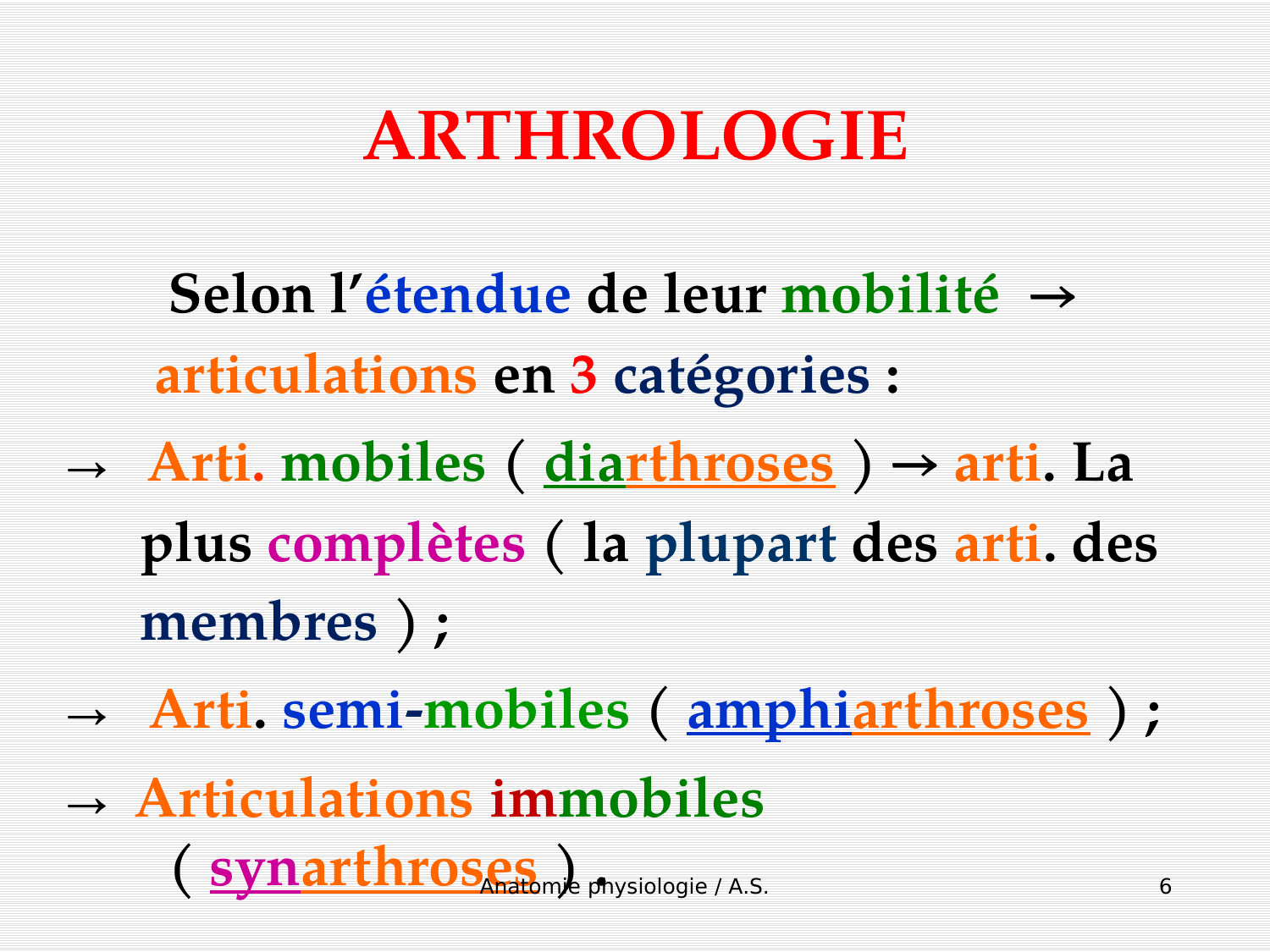

# ARTHROLOGIE
        Selon l’étendue de leur mobilité  →
       articulations en 3 catégories :
→  Arti. mobiles ( diarthroses ) → arti. La
      plus complètes ( la plupart des arti. des
      membres ) ;
→  Arti. semi-mobiles ( amphiarthroses ) ;
→ Articulations immobiles ( synarthroses ) .

Anatomie physiologie / A.S.
6